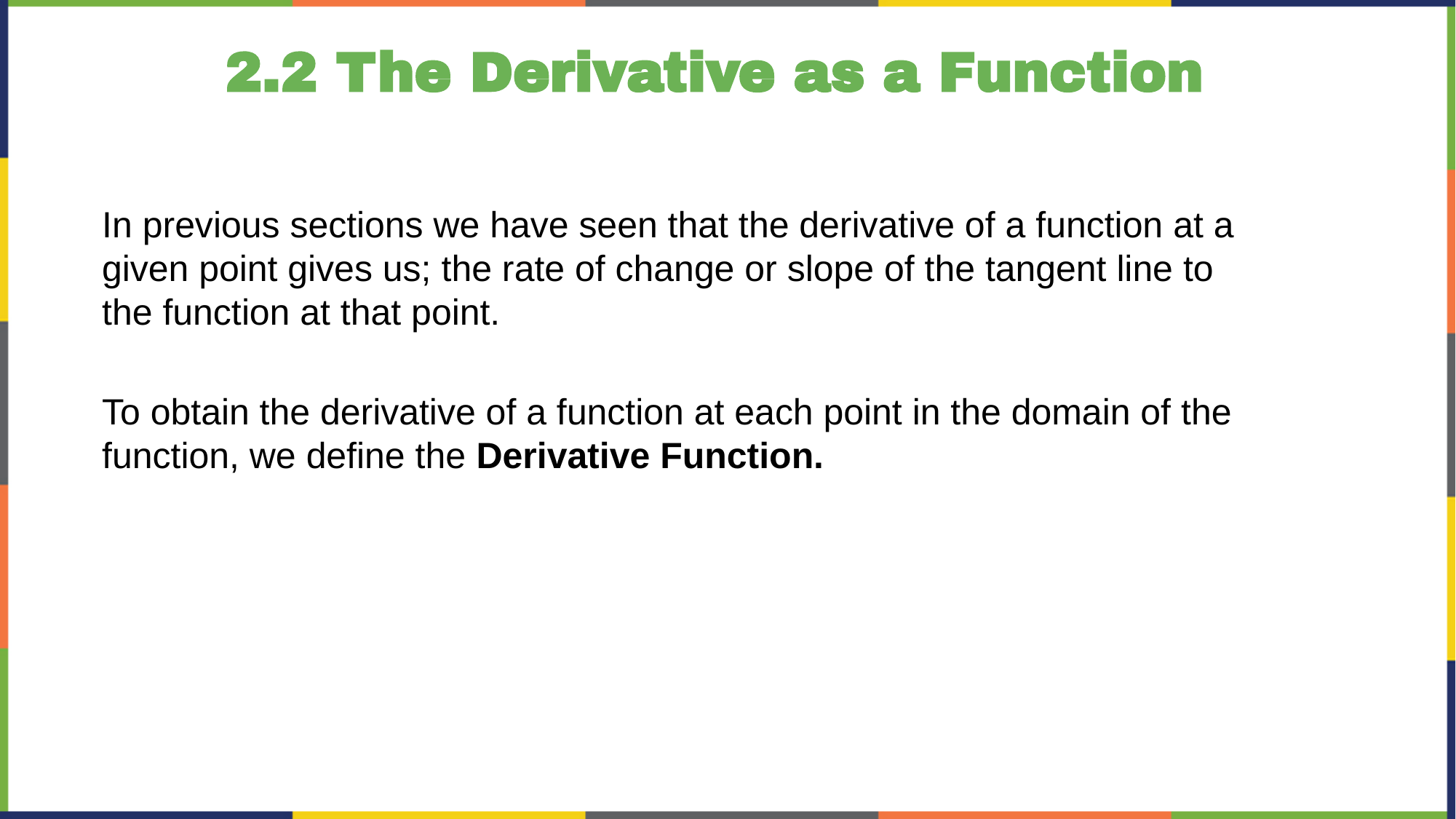

2.2 The Derivative as a Function

In previous sections we have seen that the derivative of a function at a given point gives us; the rate of change or slope of the tangent line to the function at that point.

To obtain the derivative of a function at each point in the domain of the function, we define the Derivative Function.